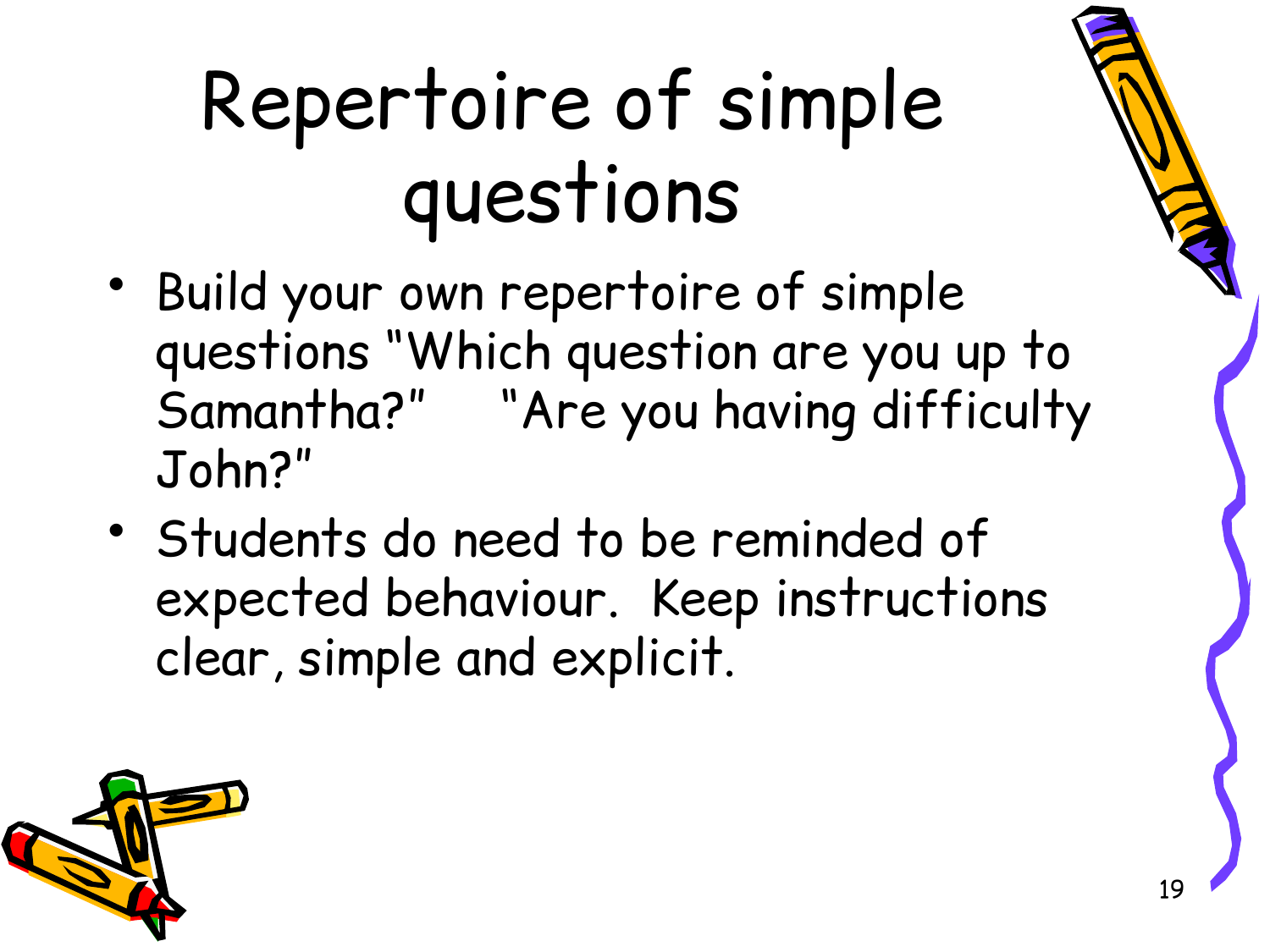

# Repertoire of simple questions
Build your own repertoire of simple questions “Which question are you up to Samantha?”     “Are you having difficulty John?”
Students do need to be reminded of expected behaviour.  Keep instructions clear, simple and explicit.
19